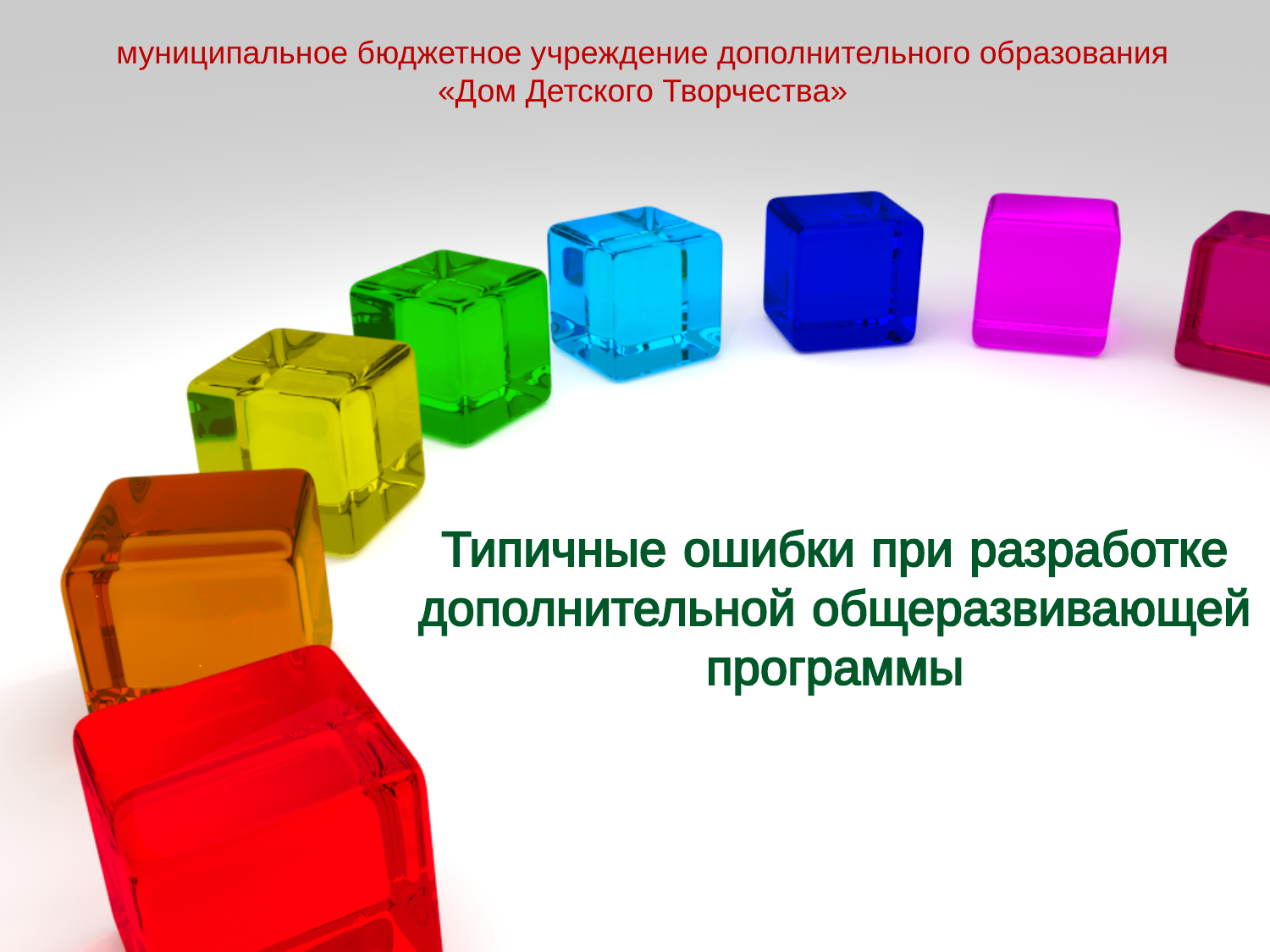

муниципальное бюджетное учреждение дополнительного образования
«Дом Детского Творчества»

# Типичные ошибки при разработке дополнительной общеразвивающей программы